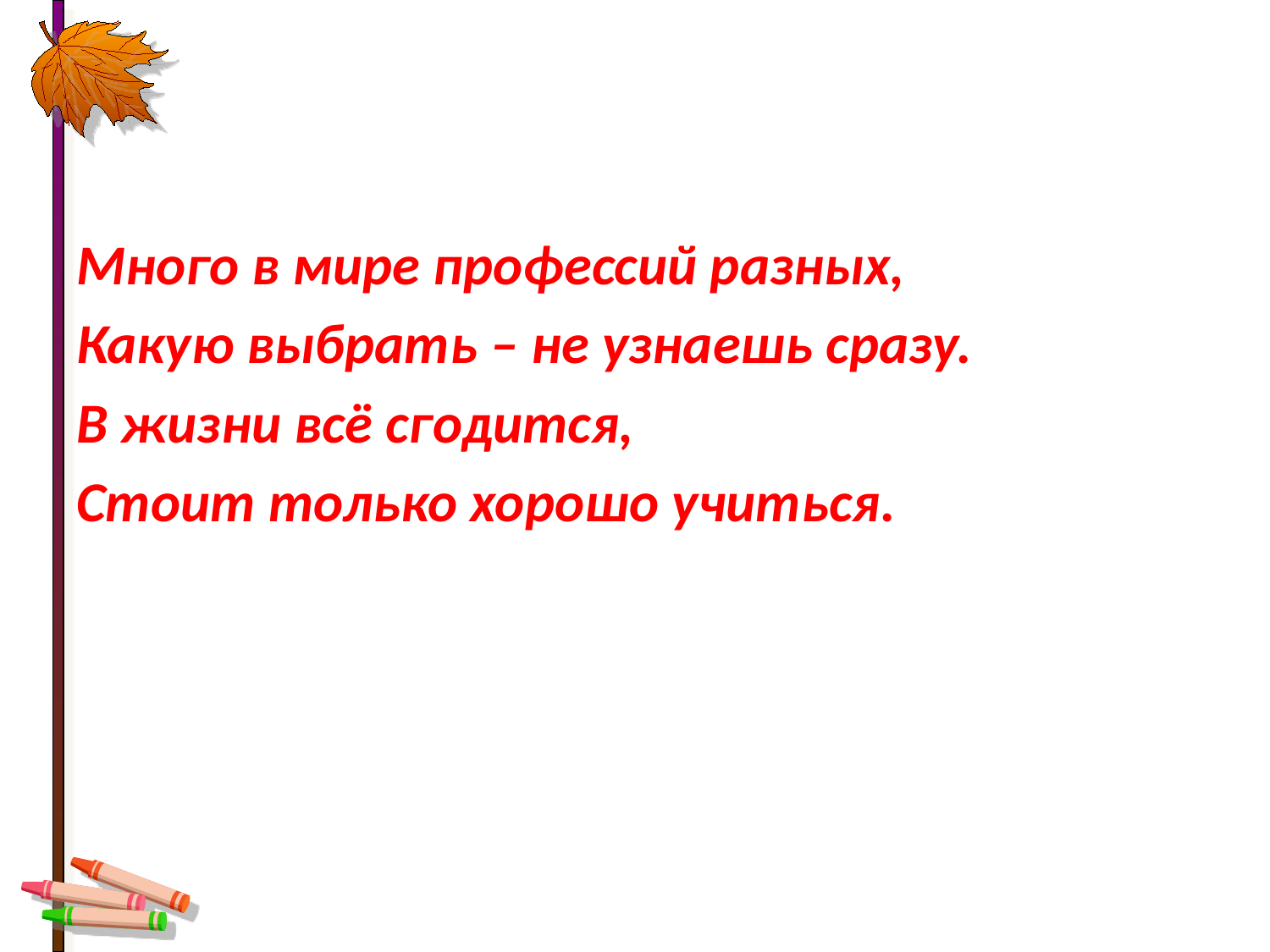

#
Много в мире профессий разных,
Какую выбрать – не узнаешь сразу.
В жизни всё сгодится,
Стоит только хорошо учиться.